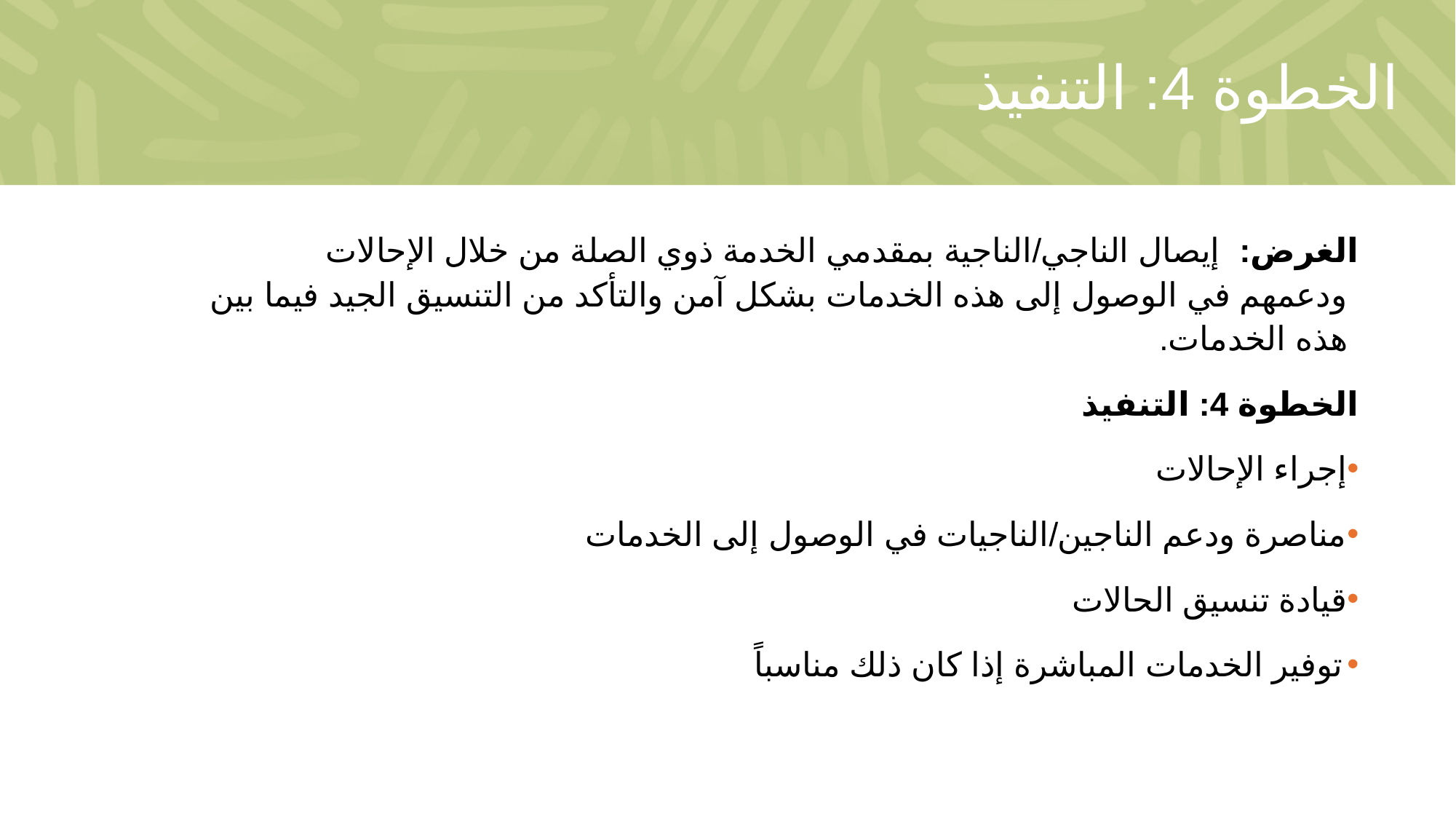

# الخطوة 4: التنفيذ
الغرض:  إيصال الناجي/الناجية بمقدمي الخدمة ذوي الصلة من خلال الإحالات ودعمهم في الوصول إلى هذه الخدمات بشكل آمن والتأكد من التنسيق الجيد فيما بين هذه الخدمات.
الخطوة 4: التنفيذ
إجراء الإحالات
مناصرة ودعم الناجين/الناجيات في الوصول إلى الخدمات
قيادة تنسيق الحالات
توفير الخدمات المباشرة إذا كان ذلك مناسباً